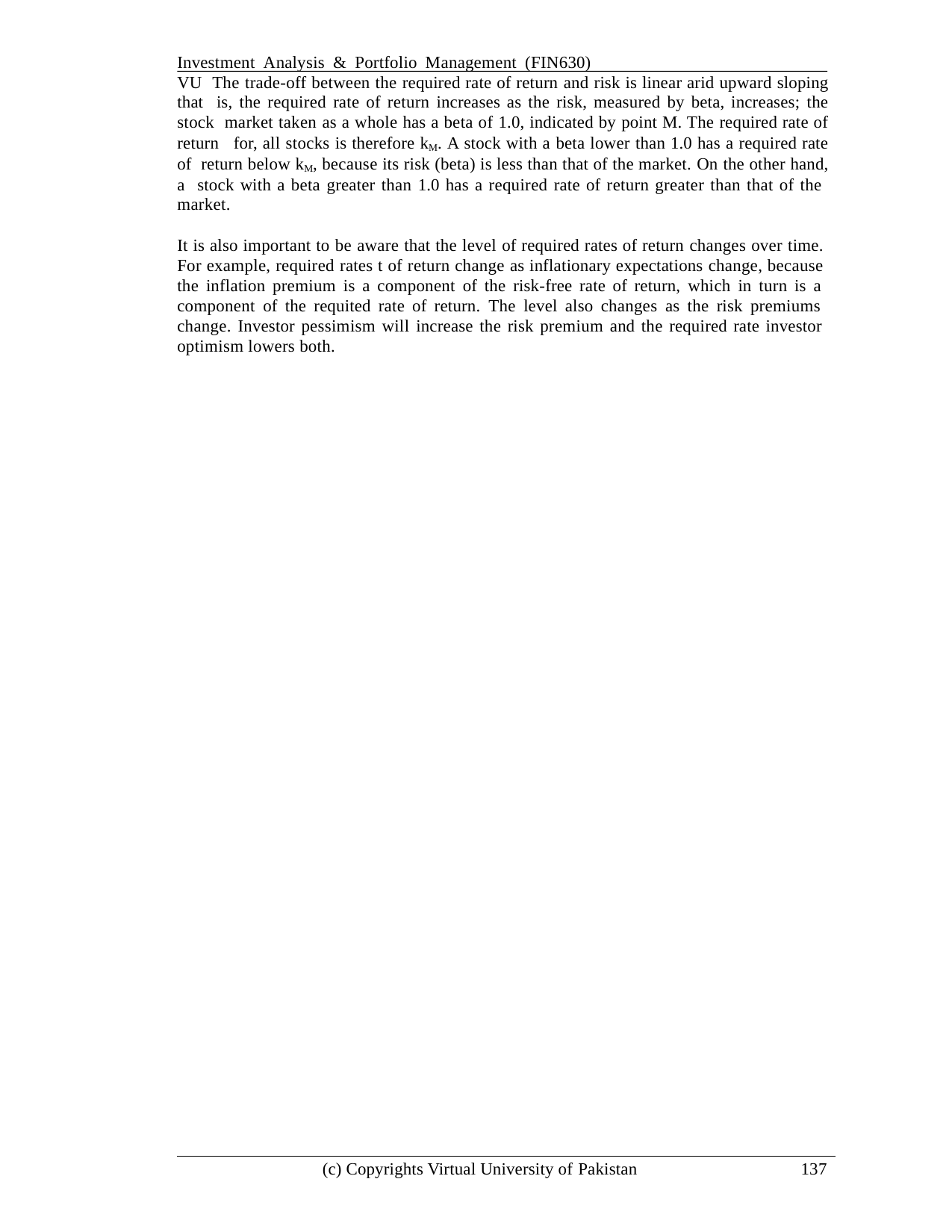

Investment Analysis & Portfolio Management (FIN630)	VU  The trade-off between the required rate of return and risk is linear arid upward sloping that  is, the required rate of return increases as the risk, measured by beta, increases; the stock  market taken as a whole has a beta of 1.0, indicated by point M. The required rate of return  for, all stocks is therefore kM. A stock with a beta lower than 1.0 has a required rate of  return below kM, because its risk (beta) is less than that of the market. On the other hand, a  stock with a beta greater than 1.0 has a required rate of return greater than that of the  market.

It is also important to be aware that the level of required rates of return changes over time.  For example, required rates t of return change as inflationary expectations change, because  the inflation premium is a component of the risk-free rate of return, which in turn is a  component of the requited rate of return. The level also changes as the risk premiums  change. Investor pessimism will increase the risk premium and the required rate investor  optimism lowers both.

(c) Copyrights Virtual University of Pakistan
137